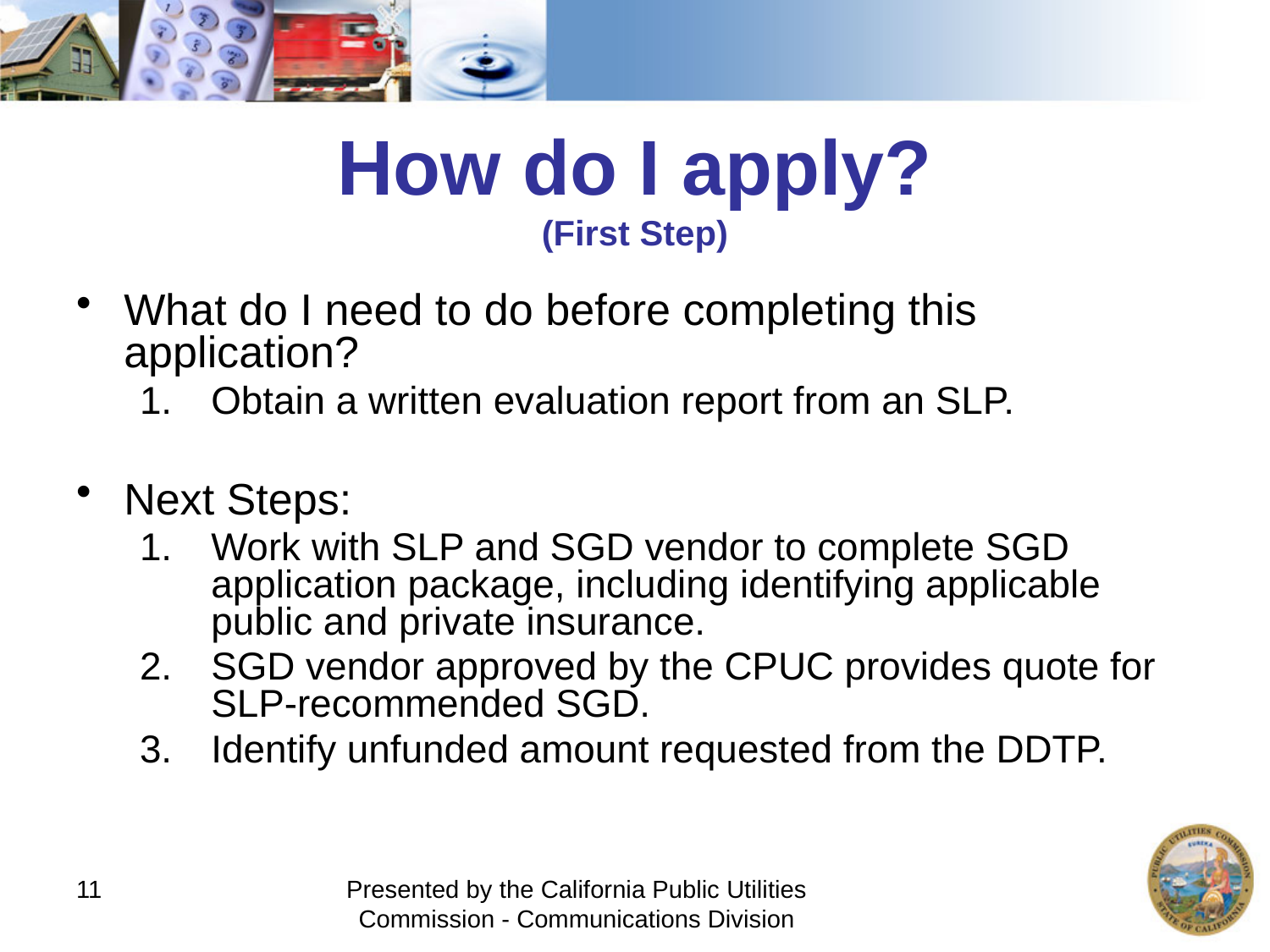

# How do I apply? (First Step)
What do I need to do before completing this application?
Obtain a written evaluation report from an SLP.

Next Steps:
Work with SLP and SGD vendor to complete SGD application package, including identifying applicable public and private insurance.
SGD vendor approved by the CPUC provides quote for SLP-recommended SGD.
Identify unfunded amount requested from the DDTP.

11
Presented by the California Public Utilities Commission - Communications Division